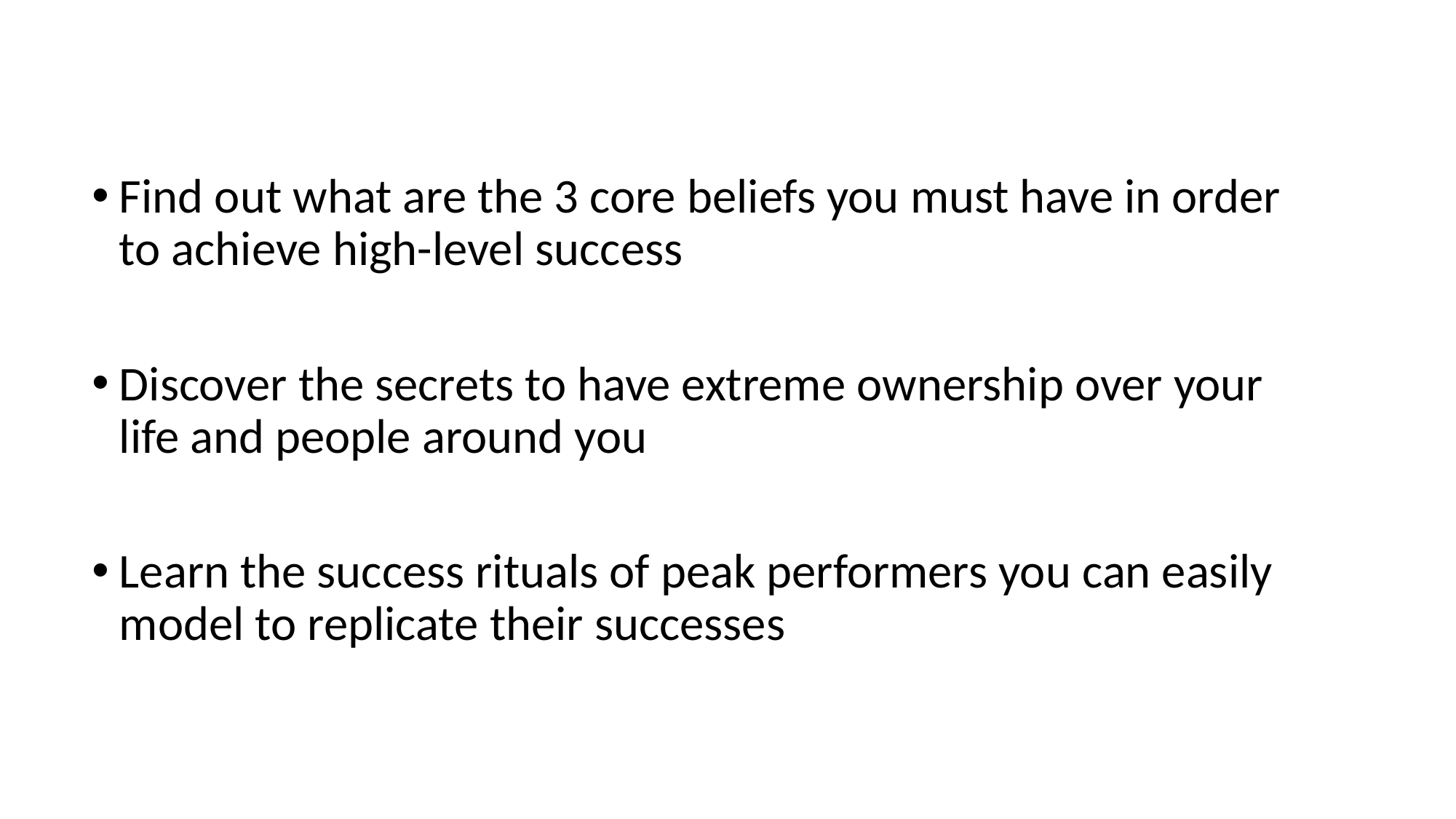

Find out what are the 3 core beliefs you must have in order to achieve high-level success

Discover the secrets to have extreme ownership over your life and people around you

Learn the success rituals of peak performers you can easily model to replicate their successes